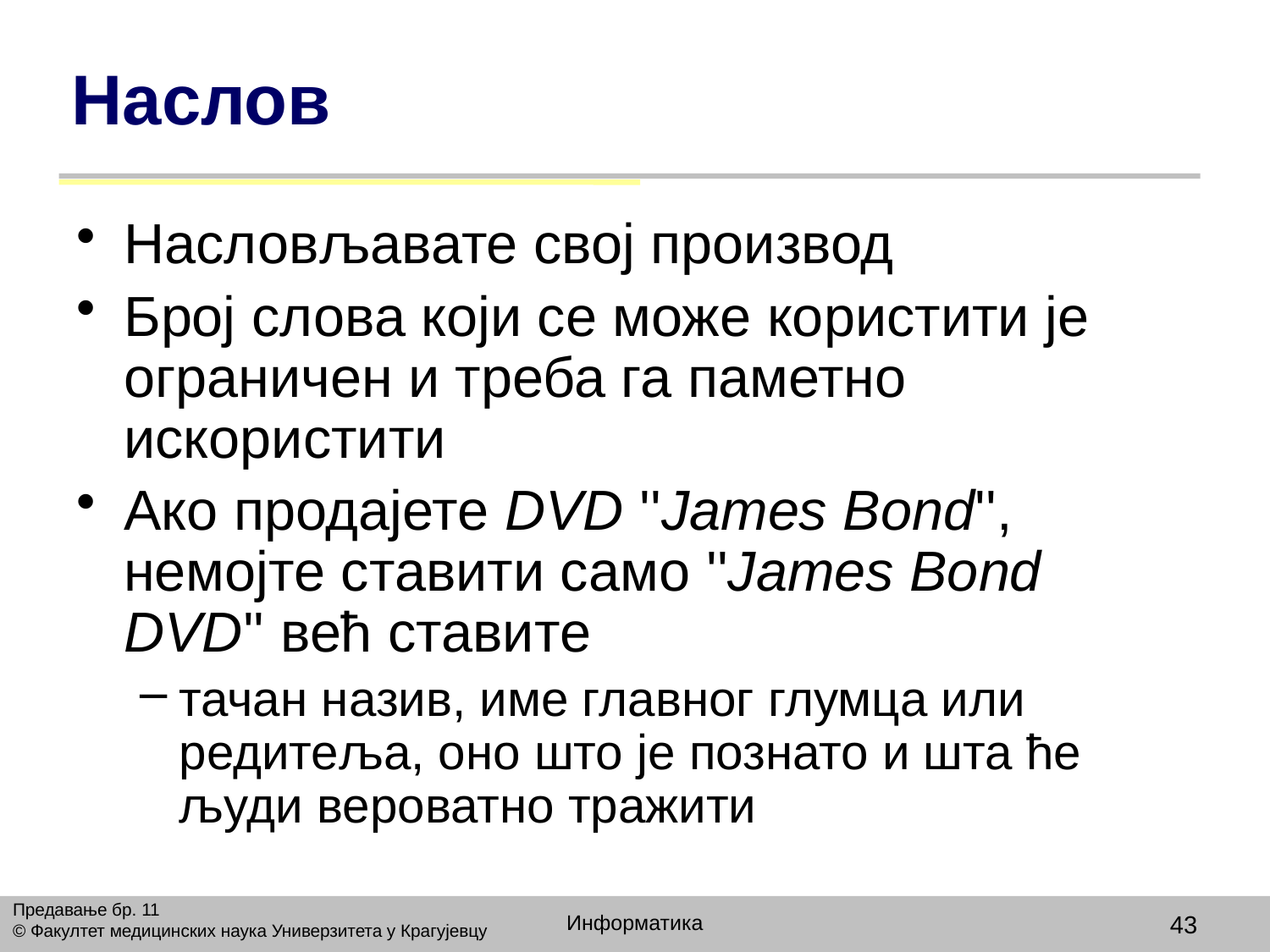

# Наслов
Насловљавате свој производ
Број слова који се може користити је ограничен и треба га паметно искористити
Ако продајете DVD ''James Bond'', немојте ставити само ''James Bond DVD'' већ ставите
тачан назив, име главног глумца или редитеља, оно што је познато и шта ће људи вероватно тражити
Предавање бр. 11
© Факултет медицинских наука Универзитета у Крагујевцу
Информатика
43